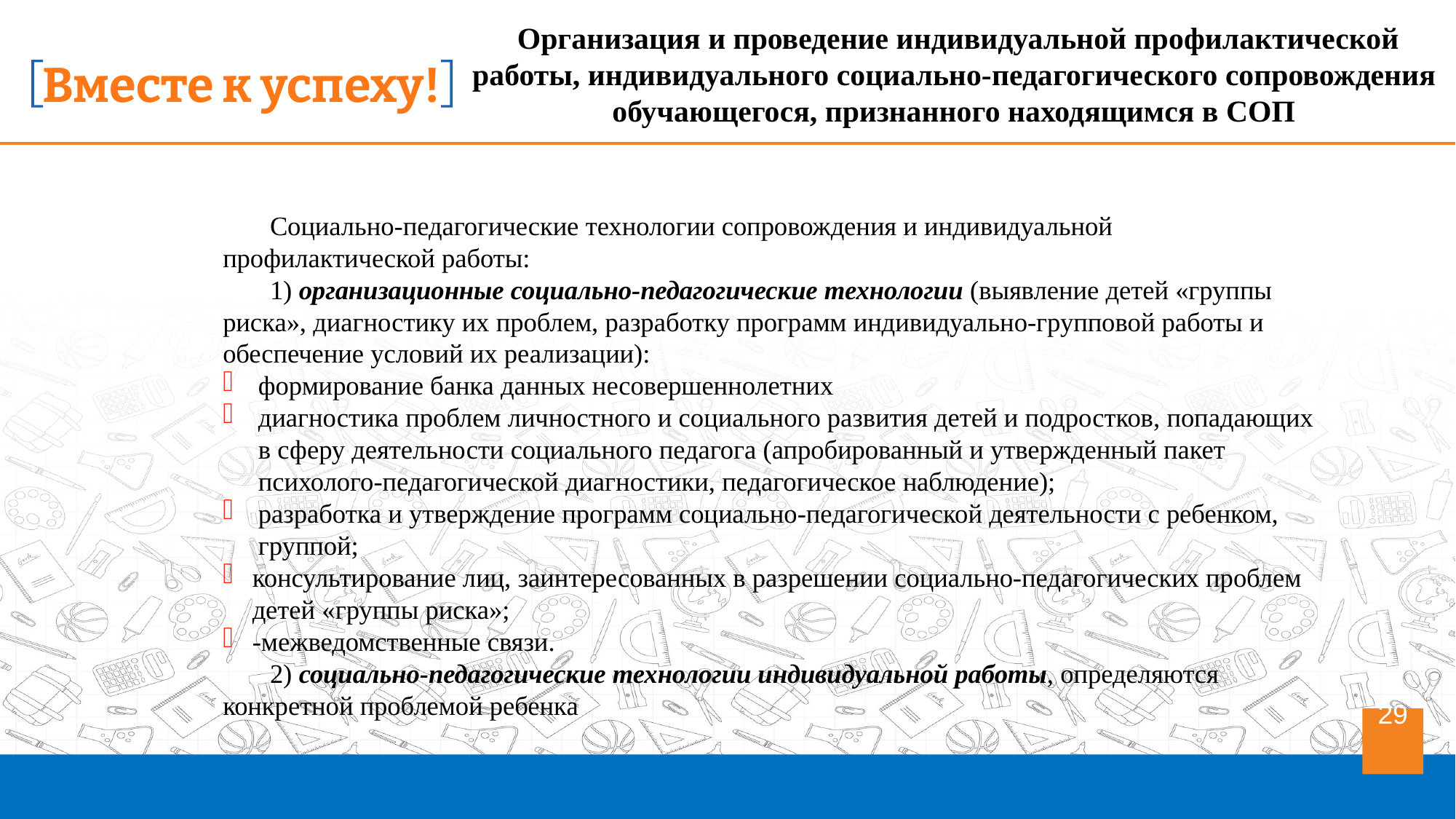

Организация и проведение индивидуальной профилактической работы, индивидуального социально-педагогического сопровождения обучающегося, признанного находящимся в СОП
Социально-педагогические технологии сопровождения и индивидуальной профилактической работы:
1) организационные социально-педагогические технологии (выявление детей «группы риска», диагностику их проблем, разработку программ индивидуально-групповой работы и обеспечение условий их реализации):
формирование банка данных несовершеннолетних
диагностика проблем личностного и социального развития детей и подростков, попадающих в сферу деятельности социального педагога (апробированный и утвержденный пакет психолого-педагогической диагностики, педагогическое наблюдение);
разработка и утверждение программ социально-педагогической деятельности с ребенком, группой;
консультирование лиц, заинтересованных в разрешении социально-педагогических проблем детей «группы риска»;
-межведомственные связи.
2) социально-педагогические технологии индивидуальной работы, определяются конкретной проблемой ребенка